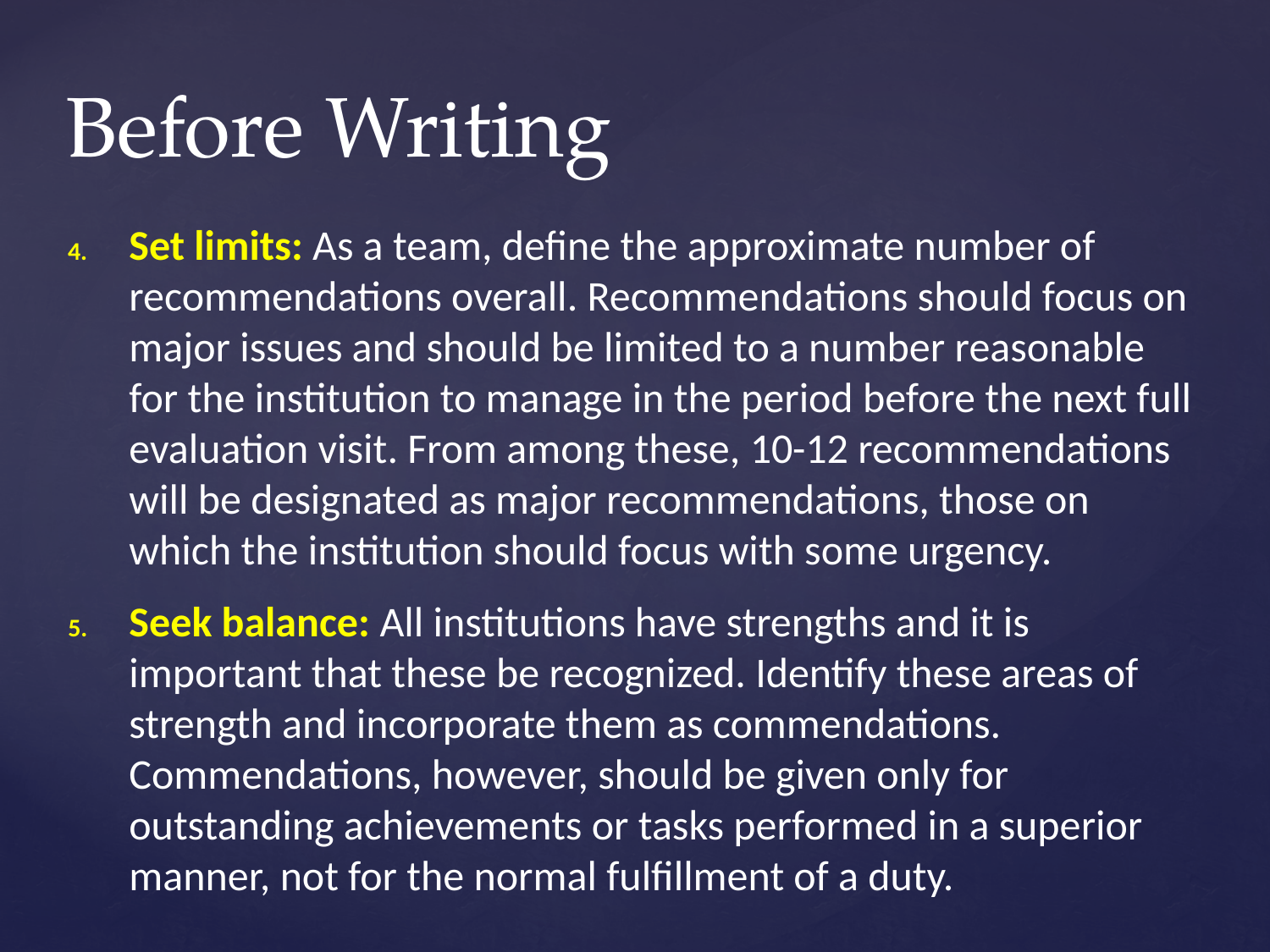

# Before Writing
Set limits: As a team, define the approximate number of recommendations overall. Recommendations should focus on major issues and should be limited to a number reasonable for the institution to manage in the period before the next full evaluation visit. From among these, 10-12 recommendations will be designated as major recommendations, those on which the institution should focus with some urgency.
Seek balance: All institutions have strengths and it is important that these be recognized. Identify these areas of strength and incorporate them as commendations. Commendations, however, should be given only for outstanding achievements or tasks performed in a superior manner, not for the normal fulfillment of a duty.